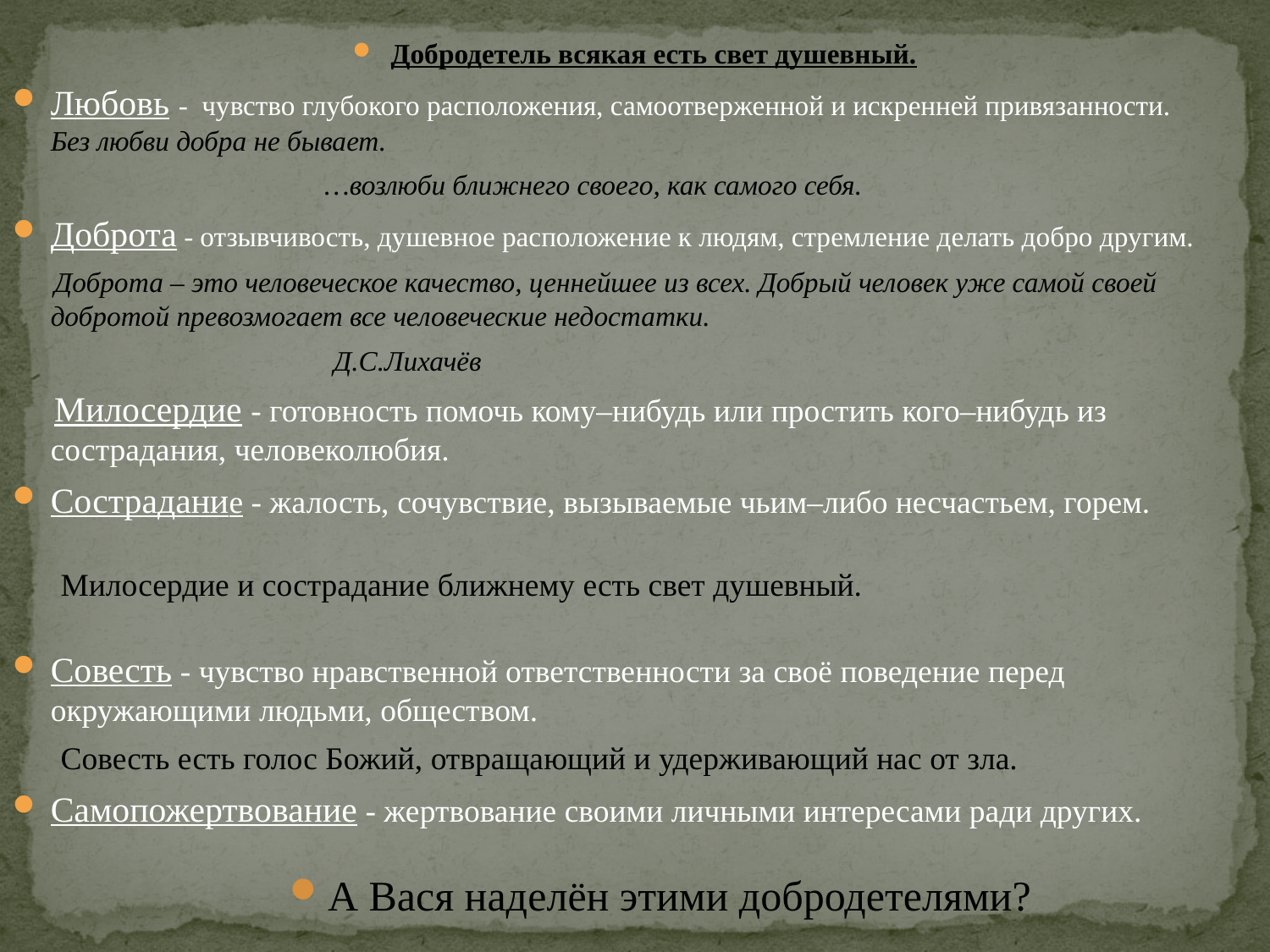

Добродетель всякая есть свет душевный.
Любовь -  чувство глубокого расположения, самоотверженной и искренней привязанности.          Без любви добра не бывает.
                                             …возлюби ближнего своего, как самого себя.
Доброта - отзывчивость, душевное расположение к людям, стремление делать добро другим.
      Доброта – это человеческое качество, ценнейшее из всех. Добрый человек уже самой своей добротой превозмогает все человеческие недостатки.
                                              Д.С.Лихачёв
      Милосердие - готовность помочь кому–нибудь или простить кого–нибудь из сострадания, человеколюбия.
Сострадание - жалость, сочувствие, вызываемые чьим–либо несчастьем, горем.

      Милосердие и сострадание ближнему есть свет душевный.

Совесть - чувство нравственной ответственности за своё поведение перед окружающими людьми, обществом.
      Совесть есть голос Божий, отвращающий и удерживающий нас от зла.
Самопожертвование - жертвование своими личными интересами ради других.

А Вася наделён этими добродетелями?